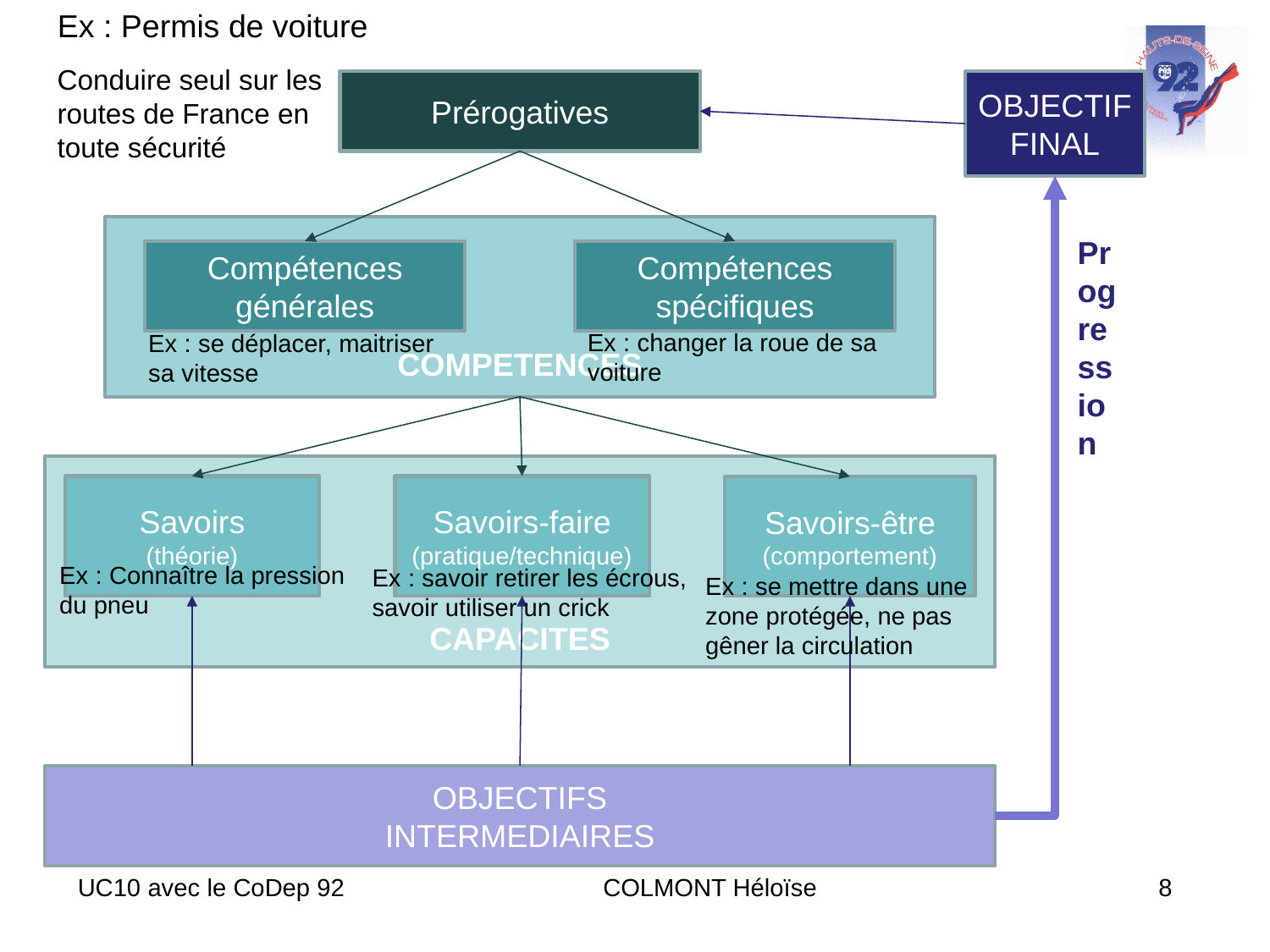

Ex : Permis de voiture
Conduire seul sur les routes de France en toute sécurité
Prérogatives
OBJECTIF FINAL

COMPETENCES
Progression
Compétences générales
Compétences spécifiques
Ex : changer la roue de sa voiture
Ex : se déplacer, maitriser sa vitesse

CAPACITES
Savoirs
(théorie)
Savoirs-faire
(pratique/technique)
Savoirs-être
(comportement)
Ex : Connaître la pression du pneu
Ex : savoir retirer les écrous, savoir utiliser un crick
Ex : se mettre dans une zone protégée, ne pas gêner la circulation
OBJECTIFS
INTERMEDIAIRES
UC10 avec le CoDep 92
COLMONT Héloïse
8